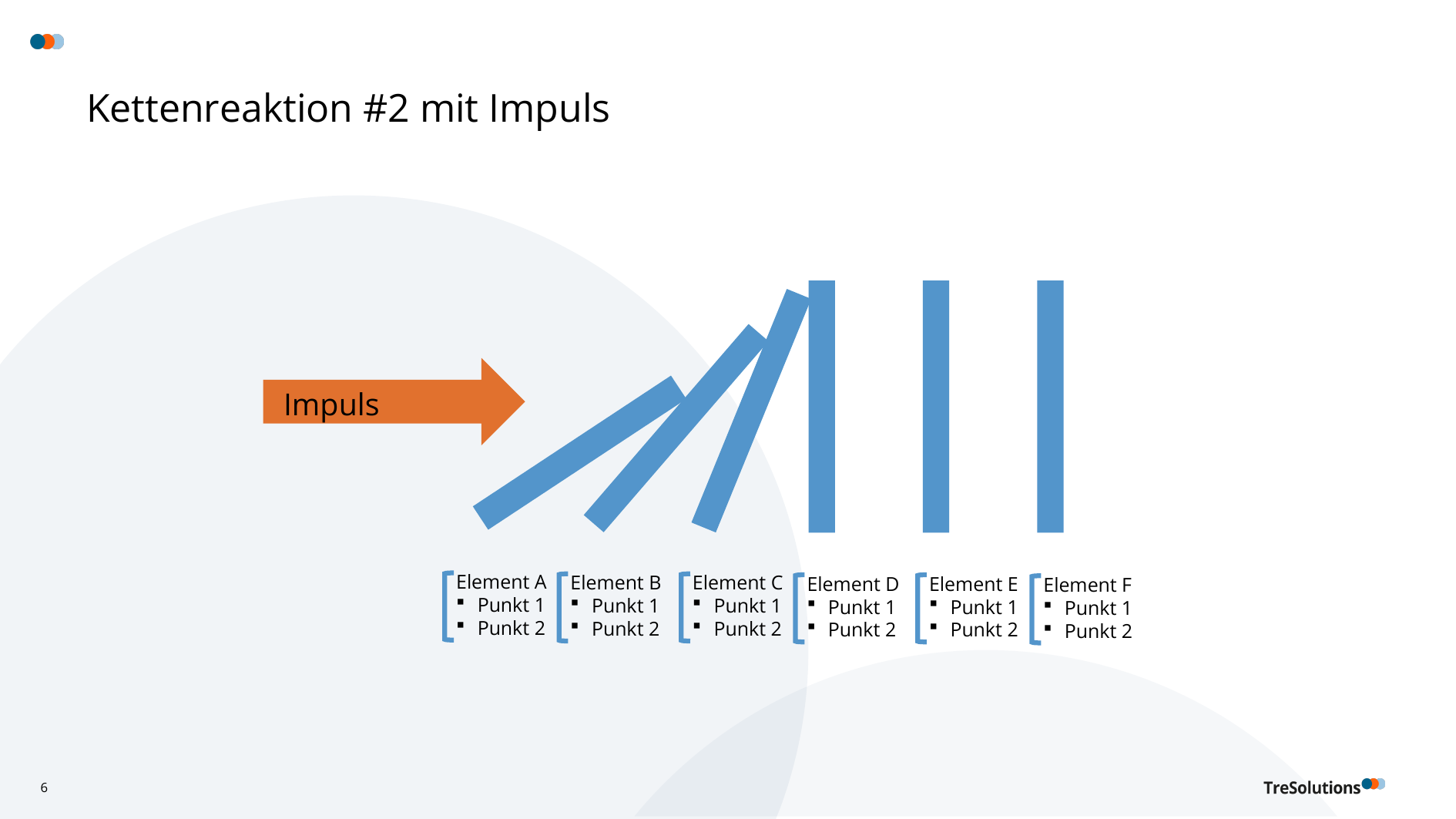

# Kettenreaktion #2 mit Impuls

Impuls
Element A
Punkt 1
Punkt 2
Element B
Punkt 1
Punkt 2
Element C
Punkt 1
Punkt 2
Element D
Punkt 1
Punkt 2
Element E
Punkt 1
Punkt 2
Element F
Punkt 1
Punkt 2

6